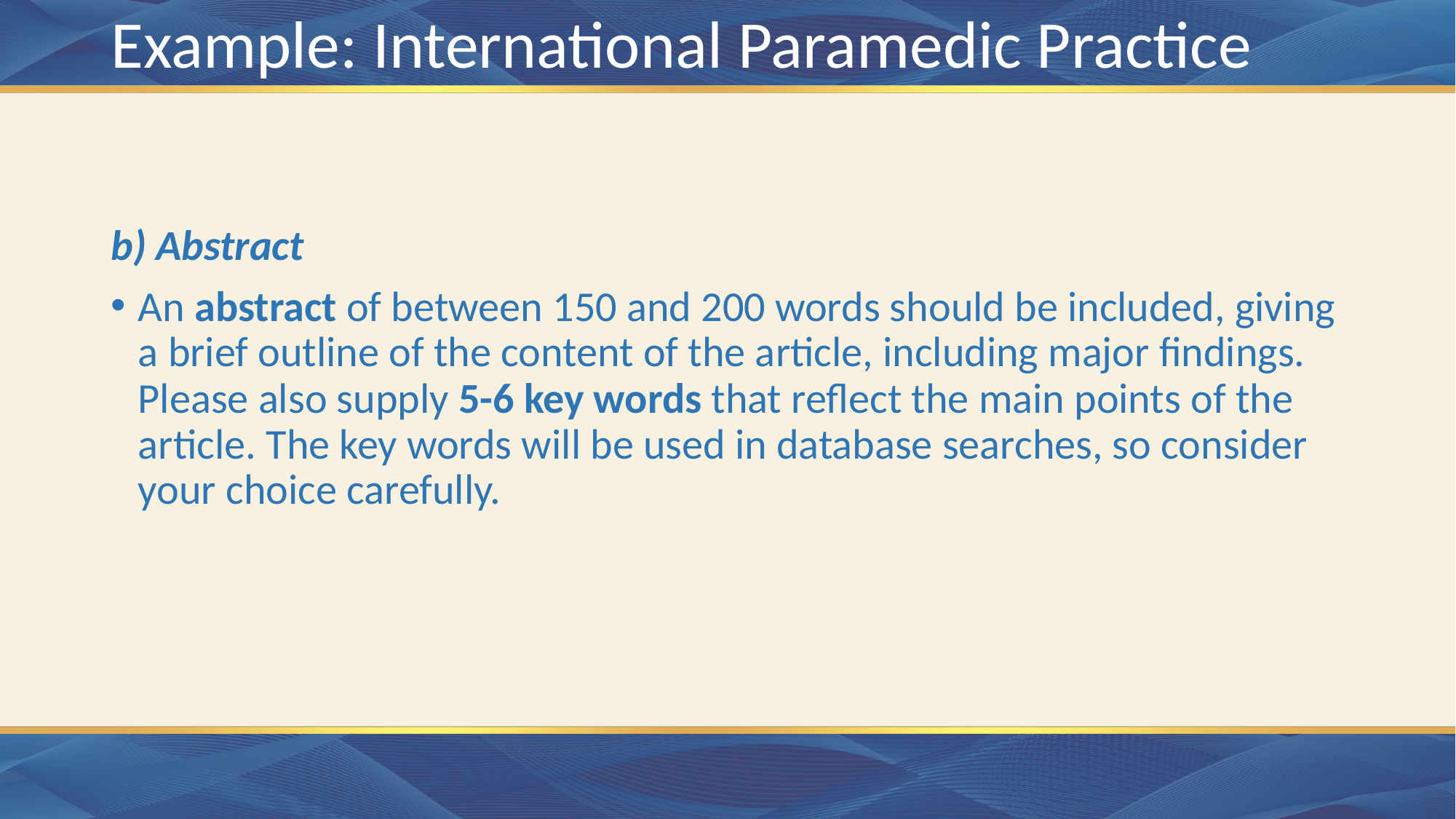

# Example: International Paramedic Practice
b) Abstract
An abstract of between 150 and 200 words should be included, giving a brief outline of the content of the article, including major findings. Please also supply 5-6 key words that reflect the main points of the article. The key words will be used in database searches, so consider your choice carefully.